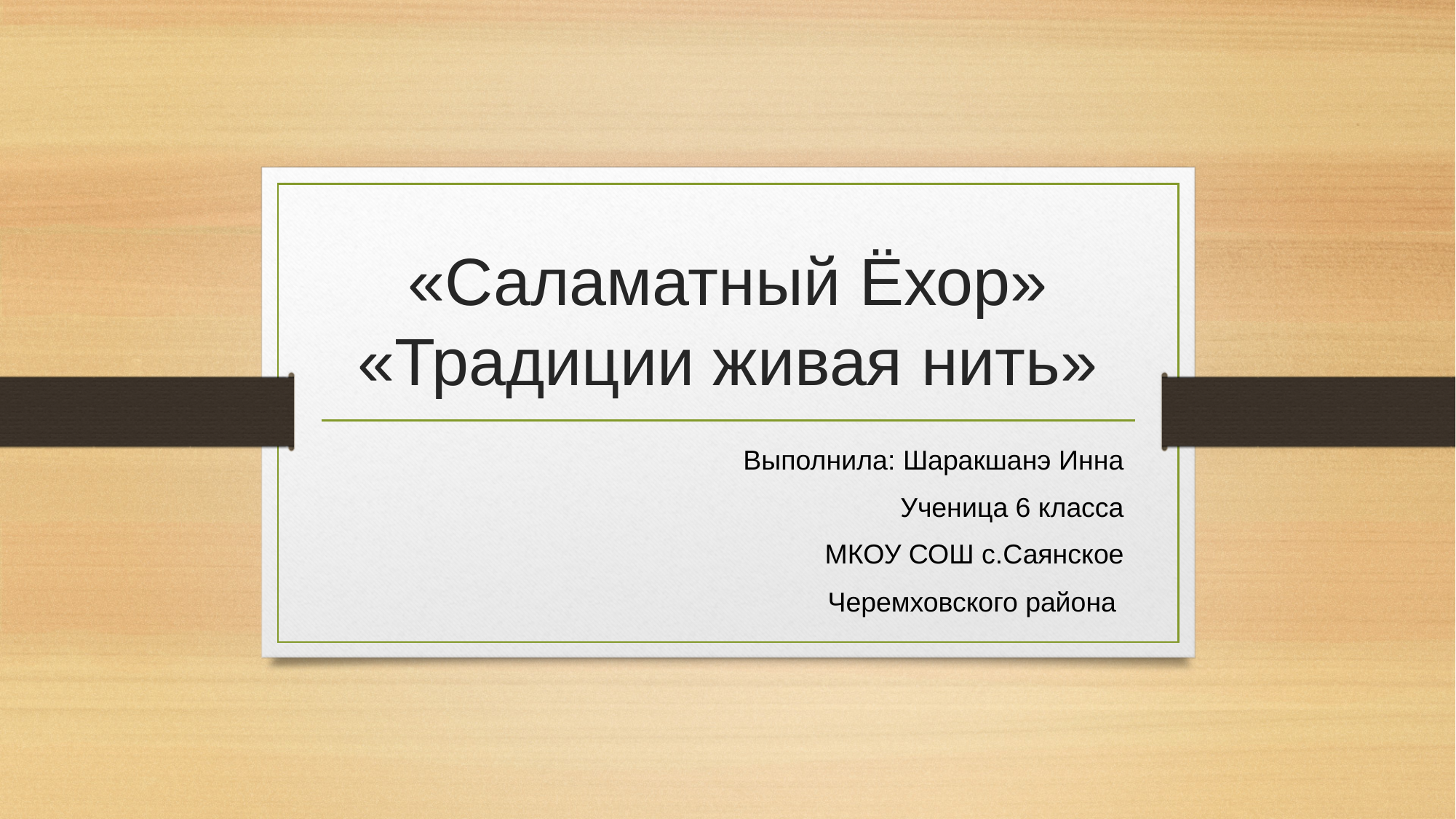

# «Саламатный Ёхор» «Традиции живая нить»
Выполнила: Шаракшанэ Инна
Ученица 6 класса
МКОУ СОШ с.Саянское
Черемховского района